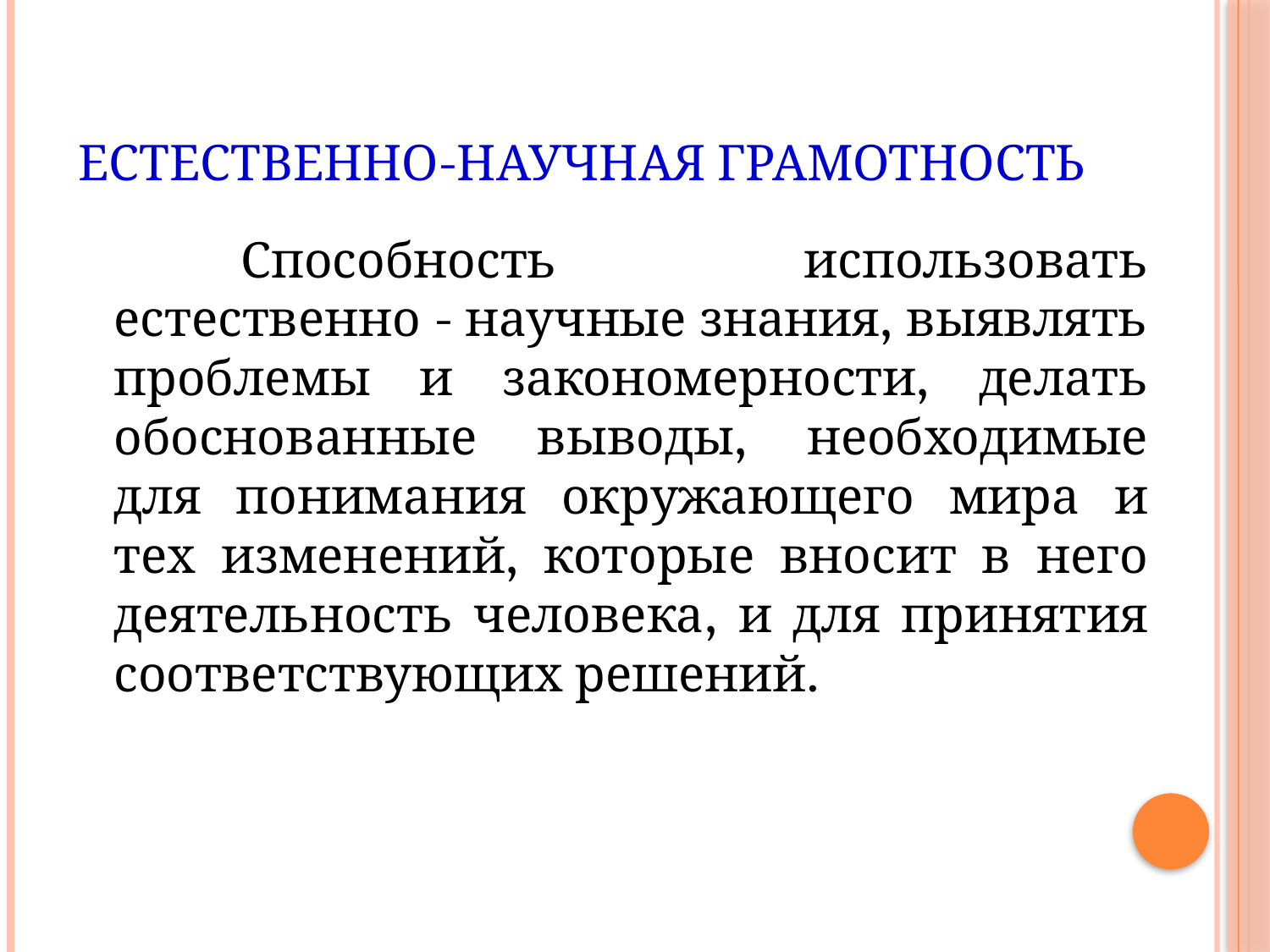

# ЕСТЕСТВЕННО-НАУЧНАЯ ГРАМОТНОСТЬ
		Способность использовать естественно - научные знания, выявлять проблемы и закономерности, делать обоснованные выводы, необходимые для понимания окружающего мира и тех изменений, которые вносит в него деятельность человека, и для принятия соответствующих решений.